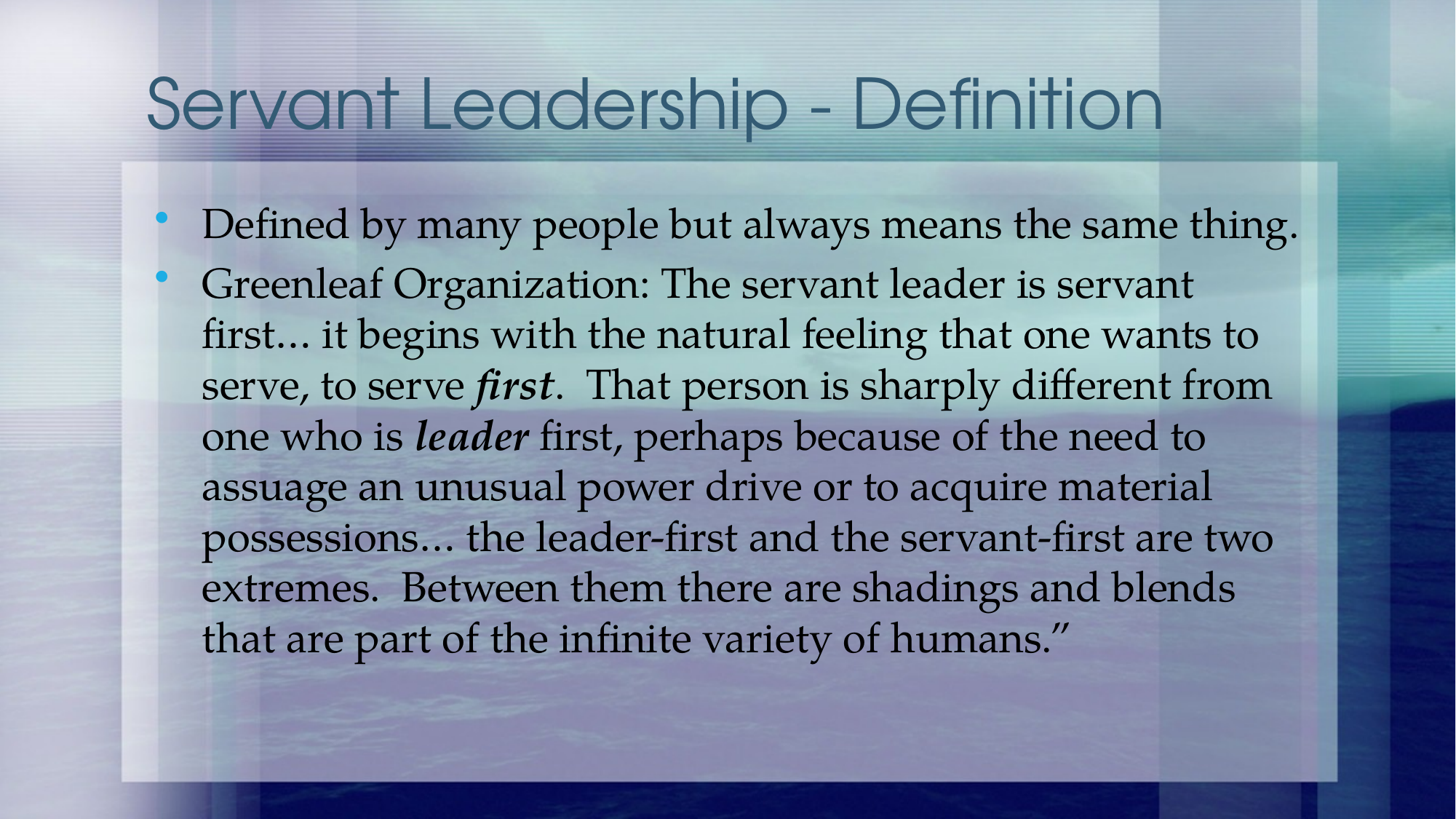

# Servant Leadership - Definition
Defined by many people but always means the same thing.
Greenleaf Organization: The servant leader is servant first… it begins with the natural feeling that one wants to serve, to serve first.  That person is sharply different from one who is leader first, perhaps because of the need to assuage an unusual power drive or to acquire material possessions… the leader-first and the servant-first are two extremes.  Between them there are shadings and blends that are part of the infinite variety of humans.”